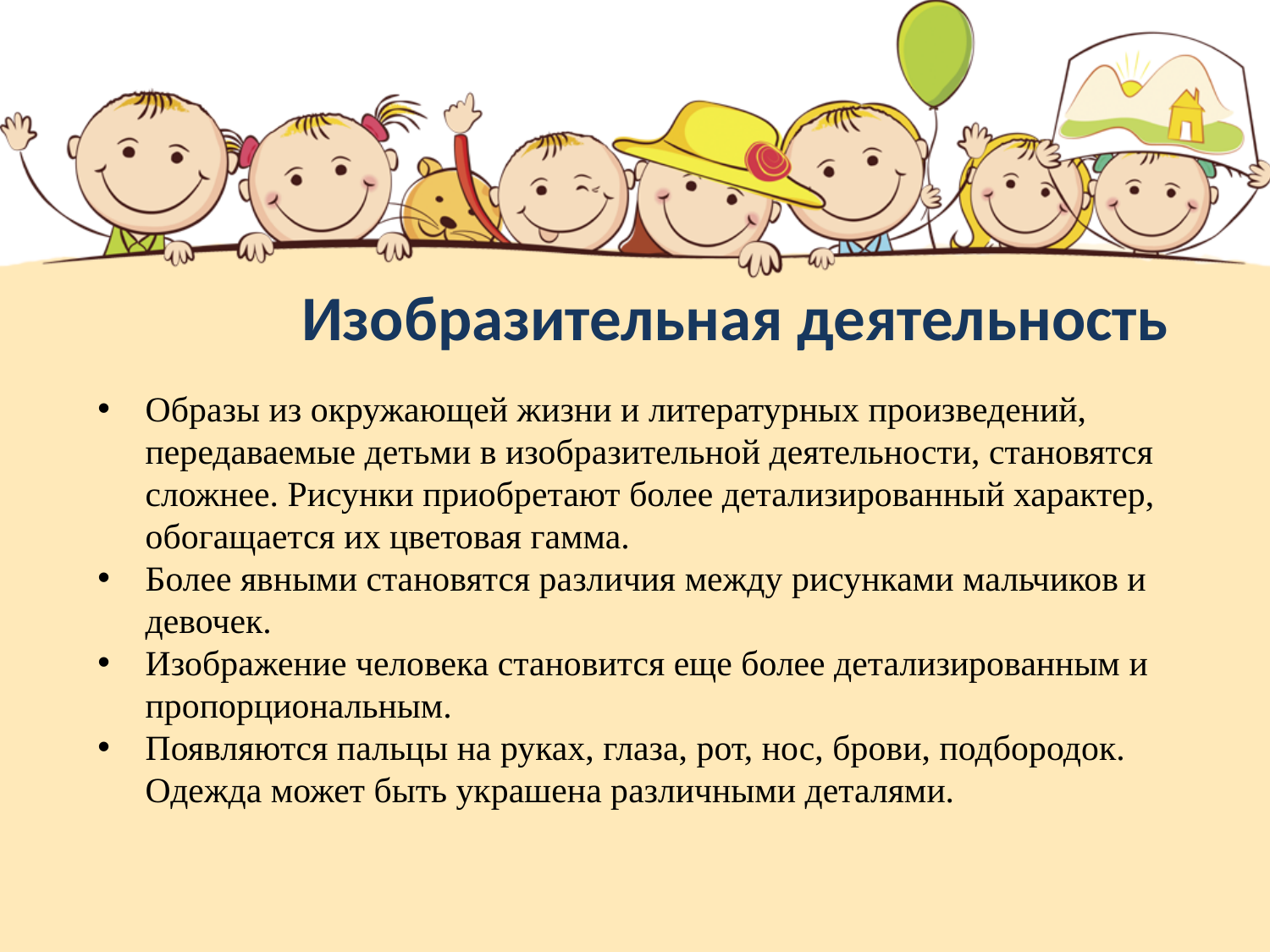

Изобразительная деятельность

Образы из окружающей жизни и литературных произведений, передаваемые детьми в изобразительной деятельности, становятся сложнее. Рисунки приобретают более детализированный характер, обогащается их цветовая гамма.
Более явными становятся различия между рисунками мальчиков и девочек.
Изображение человека становится еще более детализированным и пропорциональным.
Появляются пальцы на руках, глаза, рот, нос, брови, подбородок. Одежда может быть украшена различными деталями.